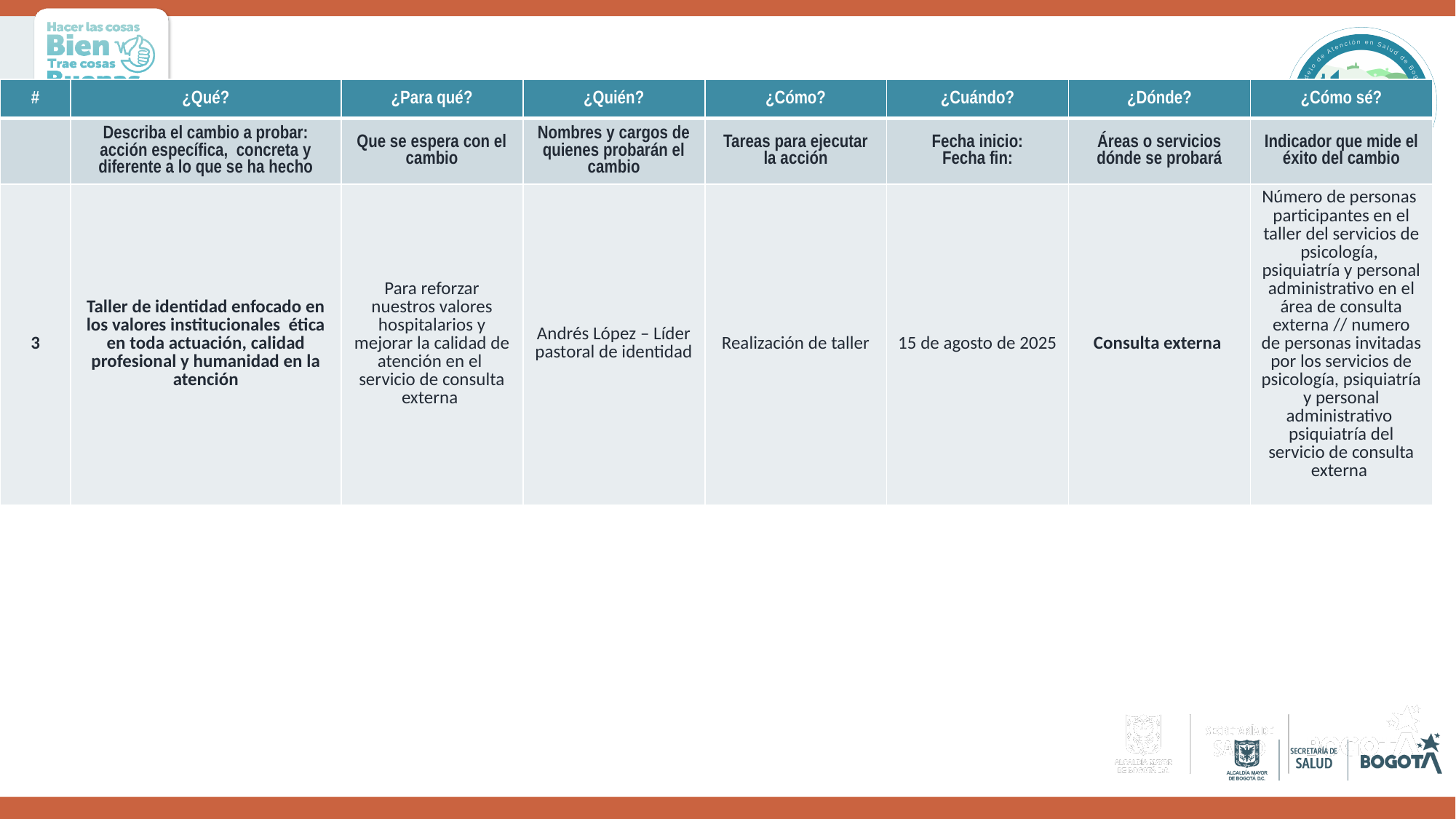

| # | ¿Qué? | ¿Para qué? | ¿Quién? | ¿Cómo? | ¿Cuándo? | ¿Dónde? | ¿Cómo sé? |
| --- | --- | --- | --- | --- | --- | --- | --- |
|  | Describa el cambio a probar: acción específica, concreta y diferente a lo que se ha hecho | Que se espera con el cambio | Nombres y cargos de quienes probarán el cambio | Tareas para ejecutar la acción | Fecha inicio: Fecha fin: | Áreas o servicios dónde se probará | Indicador que mide el éxito del cambio |
| 3 | Taller de identidad enfocado en los valores institucionales ética en toda actuación, calidad profesional y humanidad en la atención | Para reforzar nuestros valores hospitalarios y mejorar la calidad de atención en el servicio de consulta externa | Andrés López – Líder pastoral de identidad | Realización de taller | 15 de agosto de 2025 | Consulta externa | Número de personas participantes en el taller del servicios de psicología, psiquiatría y personal administrativo en el área de consulta externa // numero de personas invitadas por los servicios de psicología, psiquiatría y personal administrativo psiquiatría del servicio de consulta externa |